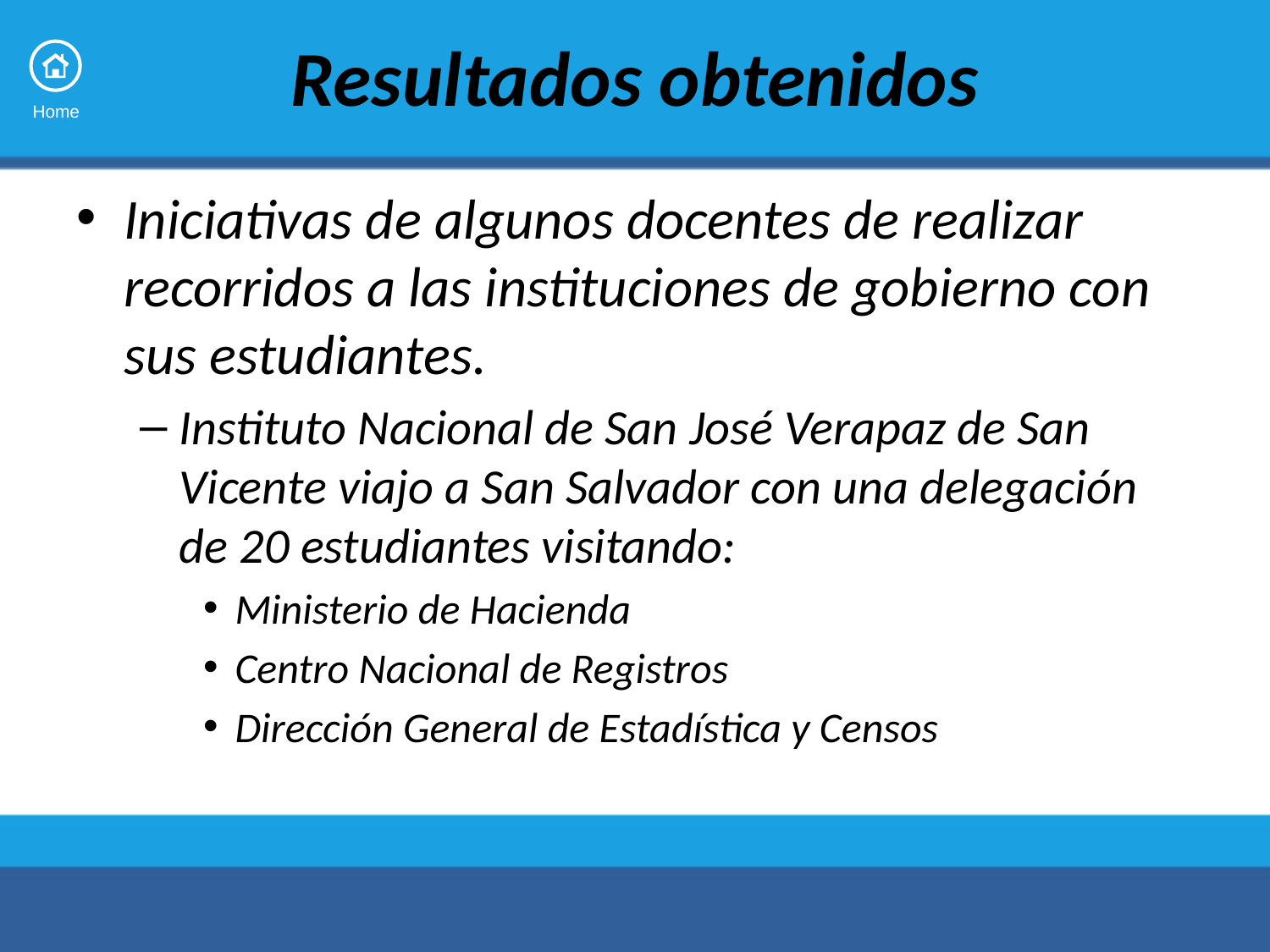

# Resultados obtenidos
Iniciativas de algunos docentes de realizar recorridos a las instituciones de gobierno con sus estudiantes.
Instituto Nacional de San José Verapaz de San Vicente viajo a San Salvador con una delegación de 20 estudiantes visitando:
Ministerio de Hacienda
Centro Nacional de Registros
Dirección General de Estadística y Censos